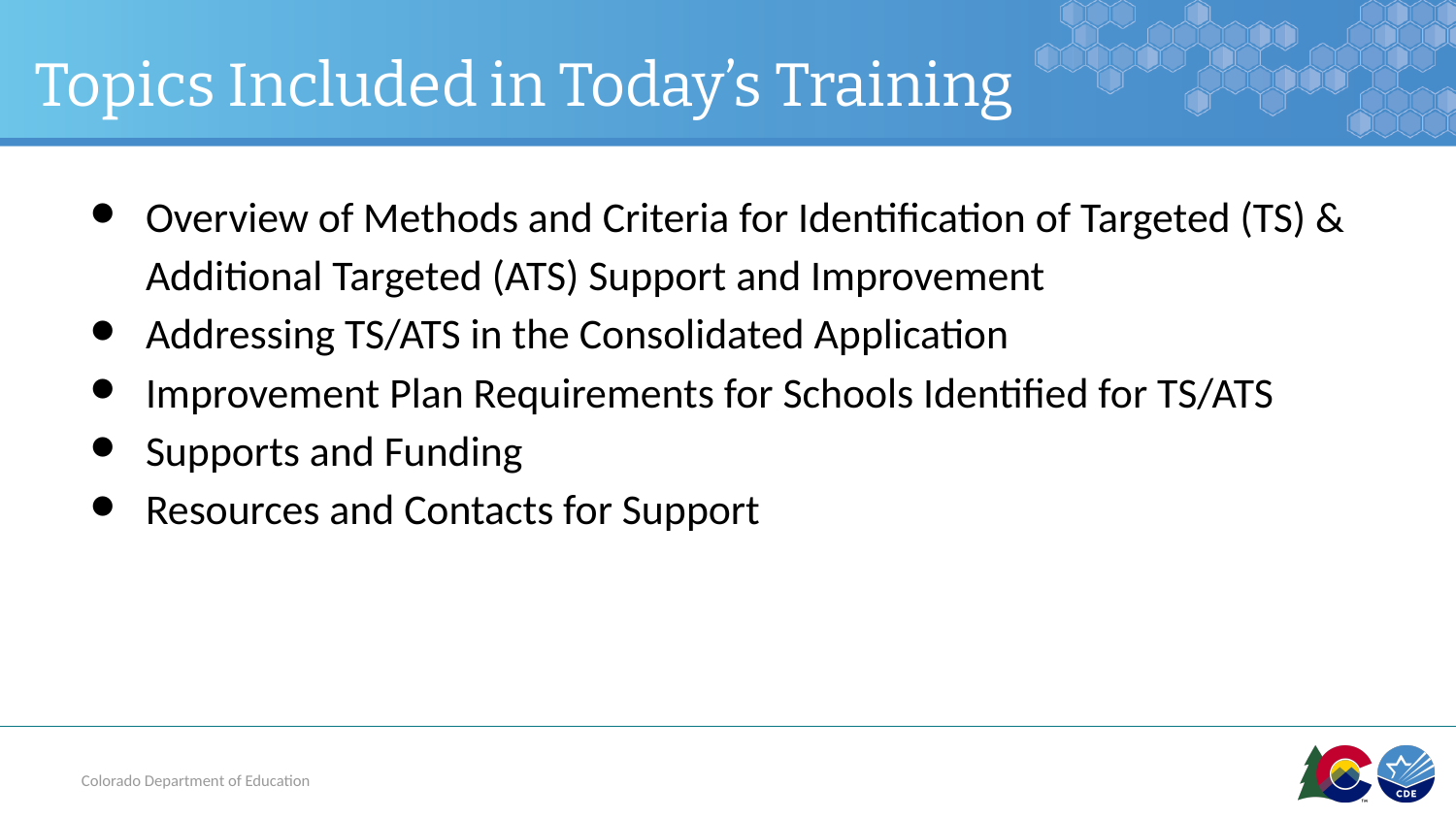

# Topics Included in Today’s Training
Overview of Methods and Criteria for Identification of Targeted (TS) & Additional Targeted (ATS) Support and Improvement
Addressing TS/ATS in the Consolidated Application
Improvement Plan Requirements for Schools Identified for TS/ATS
Supports and Funding
Resources and Contacts for Support